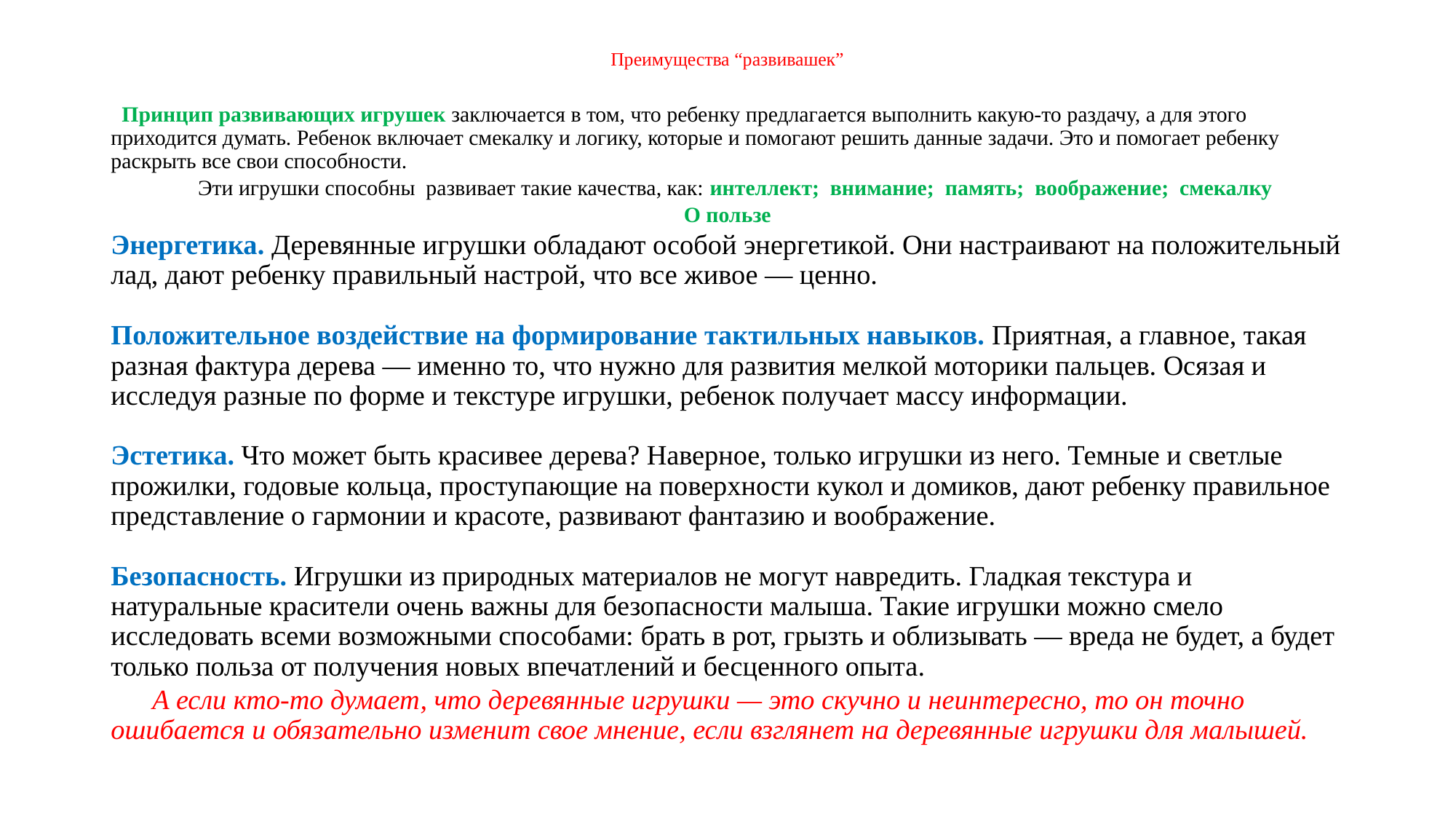

# Преимущества “развивашек”
     Принцип развивающих игрушек заключается в том, что ребенку предлагается выполнить какую-то раздачу, а для этого приходится думать. Ребенок включает смекалку и логику, которые и помогают решить данные задачи. Это и помогает ребенку раскрыть все свои способности.
   Эти игрушки способны  развивает такие качества, как: интеллект;  внимание;  память;  воображение;  смекалку
О пользе
Энергетика. Деревянные игрушки обладают особой энергетикой. Они настраивают на положительный лад, дают ребенку правильный настрой, что все живое — ценно. 
Положительное воздействие на формирование тактильных навыков. Приятная, а главное, такая разная фактура дерева — именно то, что нужно для развития мелкой моторики пальцев. Осязая и исследуя разные по форме и текстуре игрушки, ребенок получает массу информации.
Эстетика. Что может быть красивее дерева? Наверное, только игрушки из него. Темные и светлые прожилки, годовые кольца, проступающие на поверхности кукол и домиков, дают ребенку правильное представление о гармонии и красоте, развивают фантазию и воображение. 
Безопасность. Игрушки из природных материалов не могут навредить. Гладкая текстура и натуральные красители очень важны для безопасности малыша. Такие игрушки можно смело исследовать всеми возможными способами: брать в рот, грызть и облизывать — вреда не будет, а будет только польза от получения новых впечатлений и бесценного опыта.
      А если кто-то думает, что деревянные игрушки — это скучно и неинтересно, то он точно ошибается и обязательно изменит свое мнение, если взглянет на деревянные игрушки для малышей.